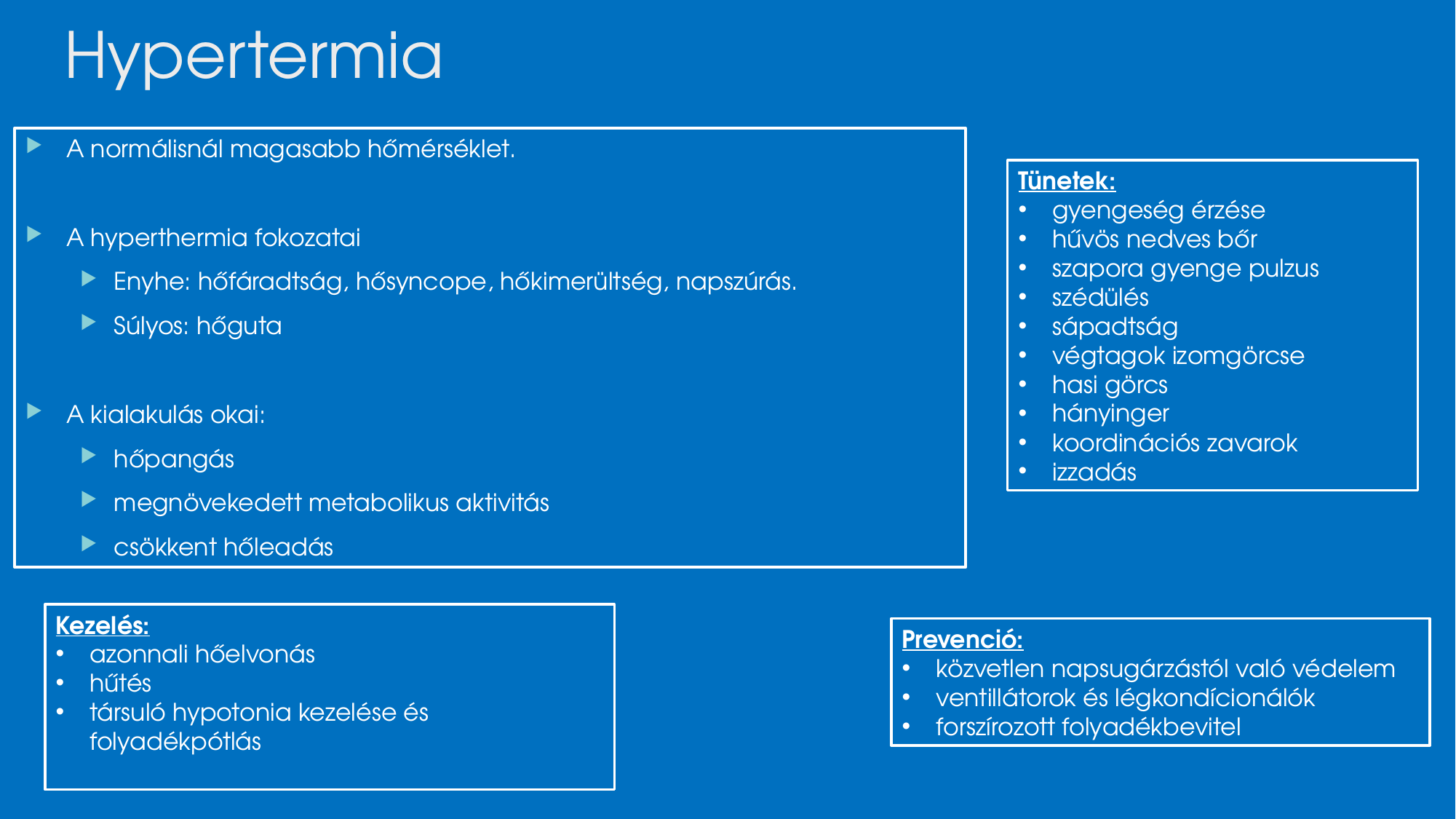

# Hypertermia
6
A normálisnál magasabb hőmérséklet.

A hyperthermia fokozatai
Enyhe: hőfáradtság, hősyncope, hőkimerültség, napszúrás.
Súlyos: hőguta

A kialakulás okai:
hőpangás
megnövekedett metabolikus aktivitás
csökkent hőleadás

Tünetek:
gyengeség érzése
hűvös nedves bőr
szapora gyenge pulzus
szédülés
sápadtság
végtagok izomgörcse
hasi görcs
hányinger
koordinációs zavarok
izzadás
Kezelés:
azonnali hőelvonás
hűtés
társuló hypotonia kezelése és folyadékpótlás

Prevenció:
közvetlen napsugárzástól való védelem
ventillátorok és légkondícionálók
forszírozott folyadékbevitel